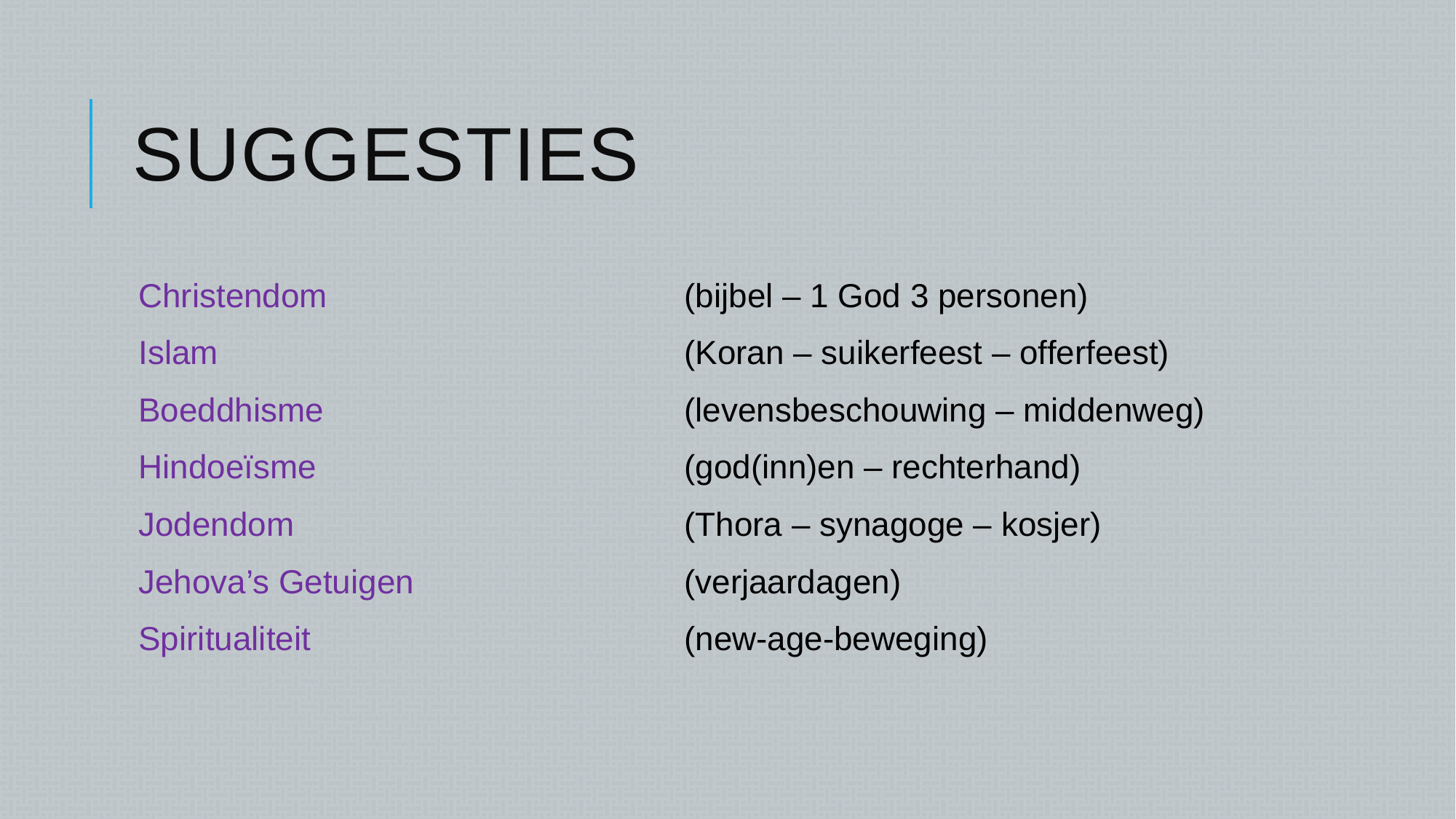

# suggesties
Christendom  				(bijbel – 1 God 3 personen)
Islam 	 				(Koran – suikerfeest – offerfeest)
Boeddhisme  				(levensbeschouwing – middenweg)
Hindoeïsme 				(god(inn)en – rechterhand)
Jodendom 				(Thora – synagoge – kosjer)
Jehova’s Getuigen 			(verjaardagen)
Spiritualiteit 				(new-age-beweging)